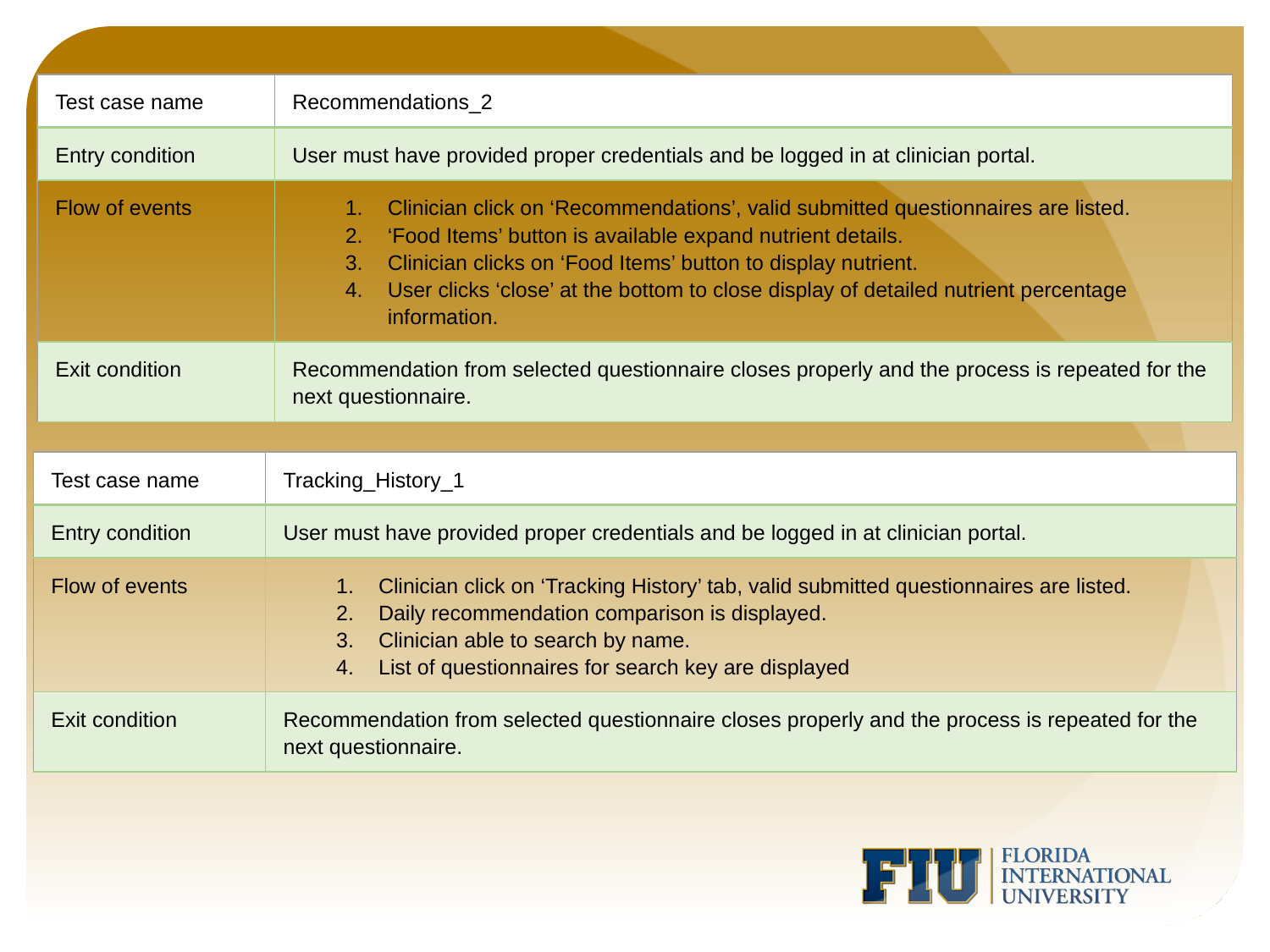

| Test case name | Recommendations\_2 |
| --- | --- |
| Entry condition | User must have provided proper credentials and be logged in at clinician portal. |
| Flow of events | Clinician click on ‘Recommendations’, valid submitted questionnaires are listed. ‘Food Items’ button is available expand nutrient details. Clinician clicks on ‘Food Items’ button to display nutrient. User clicks ‘close’ at the bottom to close display of detailed nutrient percentage information. |
| Exit condition | Recommendation from selected questionnaire closes properly and the process is repeated for the next questionnaire. |
| Test case name | Tracking\_History\_1 |
| --- | --- |
| Entry condition | User must have provided proper credentials and be logged in at clinician portal. |
| Flow of events | Clinician click on ‘Tracking History’ tab, valid submitted questionnaires are listed. Daily recommendation comparison is displayed. Clinician able to search by name. List of questionnaires for search key are displayed |
| Exit condition | Recommendation from selected questionnaire closes properly and the process is repeated for the next questionnaire. |